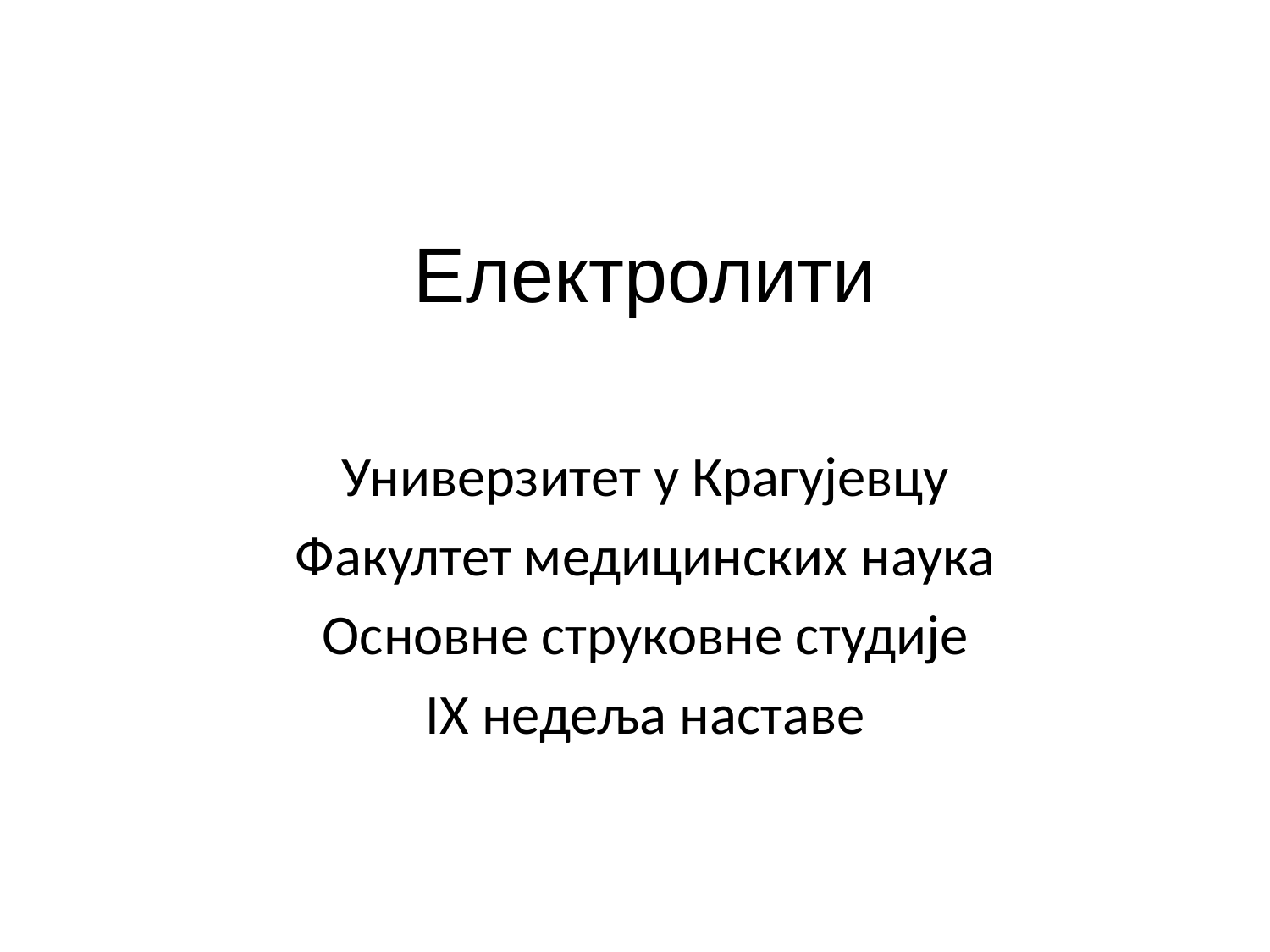

# Електролити
Универзитет у Крагујевцу
Факултет медицинских наука
Основне струковне студије
IX недеља наставе